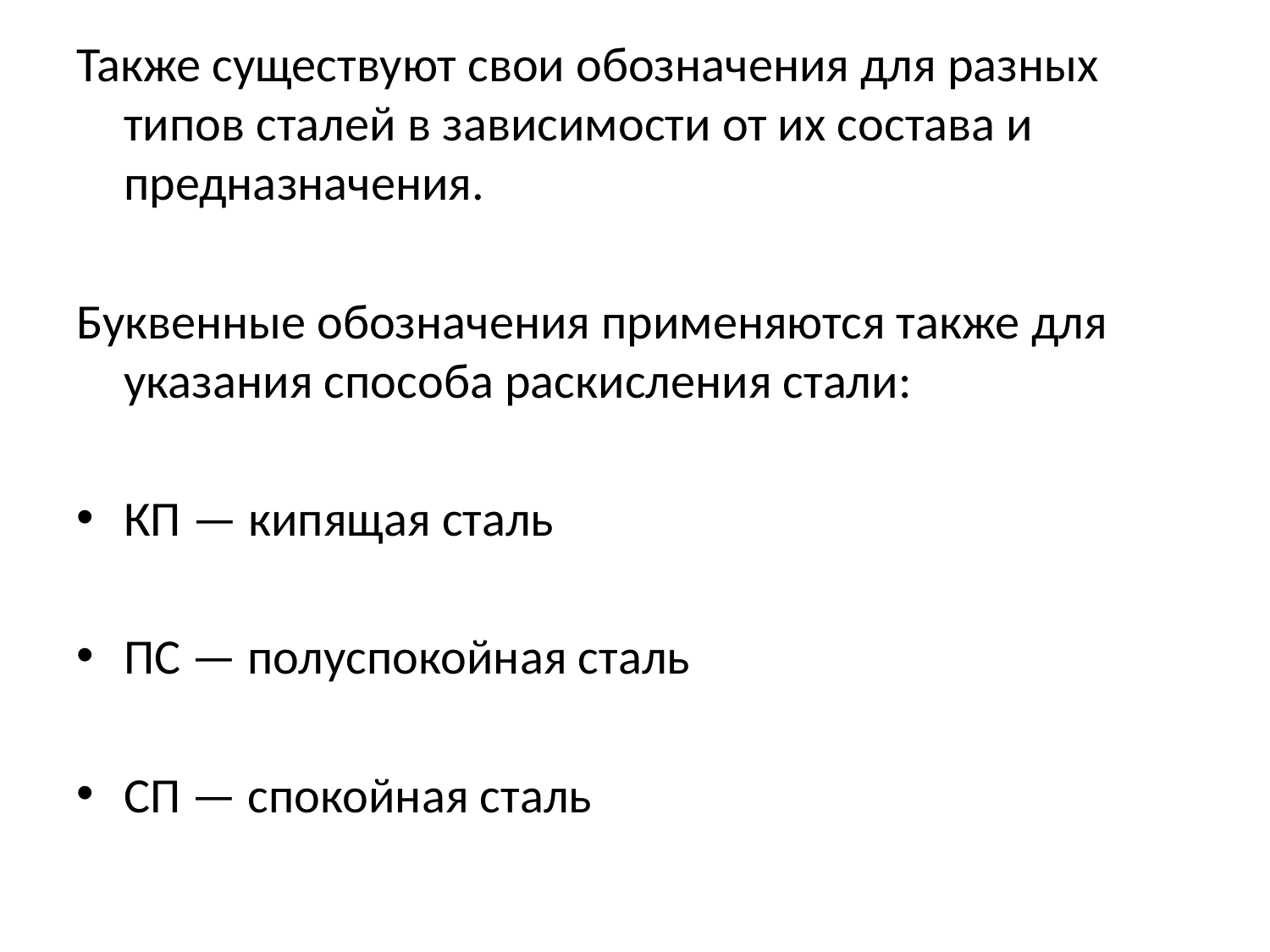

Также существуют свои обозначения для разных типов сталей в зависимости от их состава и предназначения.

Буквенные обозначения применяются также для указания способа раскисления стали:

КП — кипящая сталь

ПС — полуспокойная сталь

СП — спокойная сталь